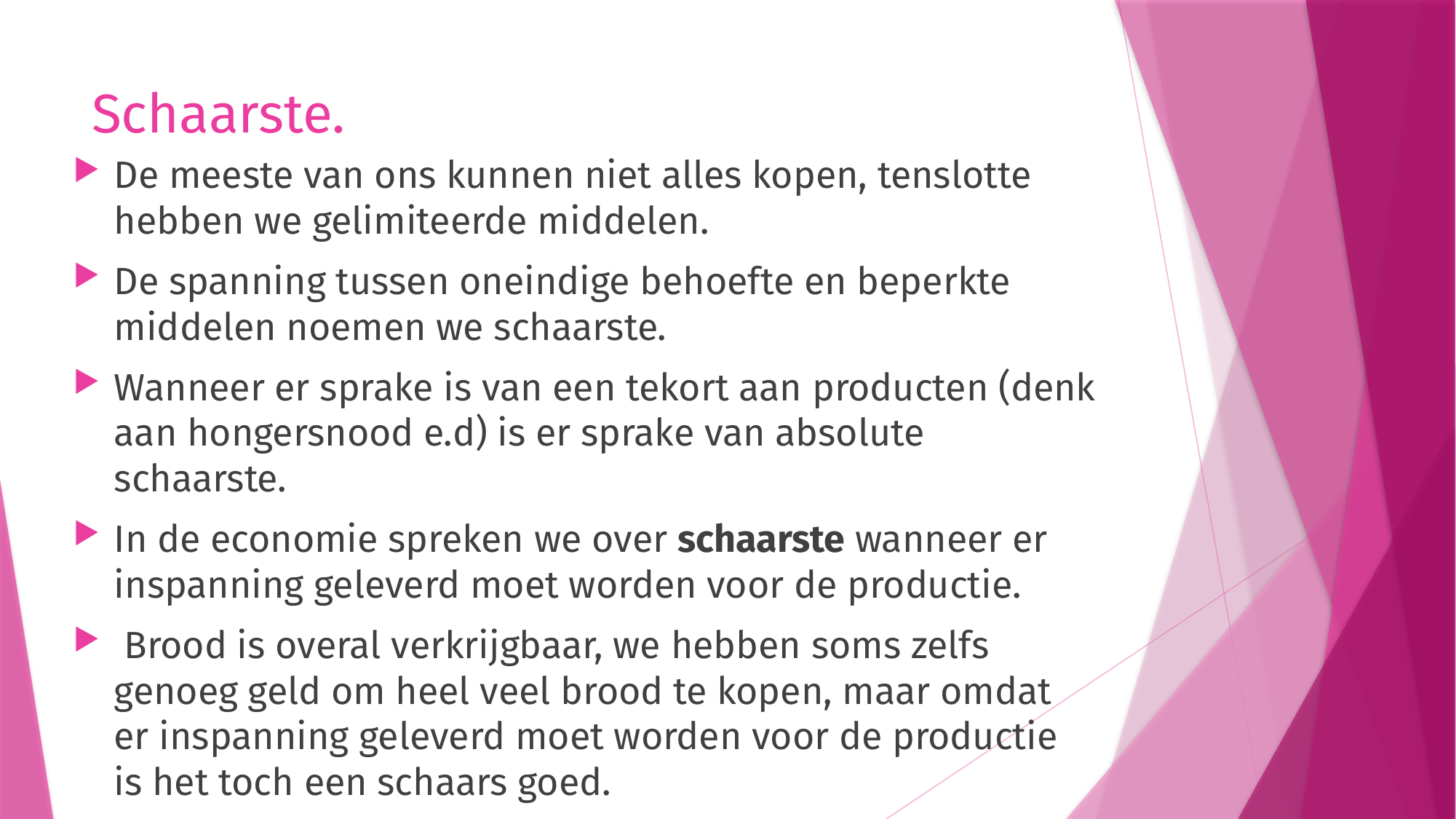

# Schaarste.
De meeste van ons kunnen niet alles kopen, tenslotte hebben we gelimiteerde middelen.
De spanning tussen oneindige behoefte en beperkte middelen noemen we schaarste.
Wanneer er sprake is van een tekort aan producten (denk aan hongersnood e.d) is er sprake van absolute schaarste.
In de economie spreken we over schaarste wanneer er inspanning geleverd moet worden voor de productie.
 Brood is overal verkrijgbaar, we hebben soms zelfs genoeg geld om heel veel brood te kopen, maar omdat er inspanning geleverd moet worden voor de productie is het toch een schaars goed.